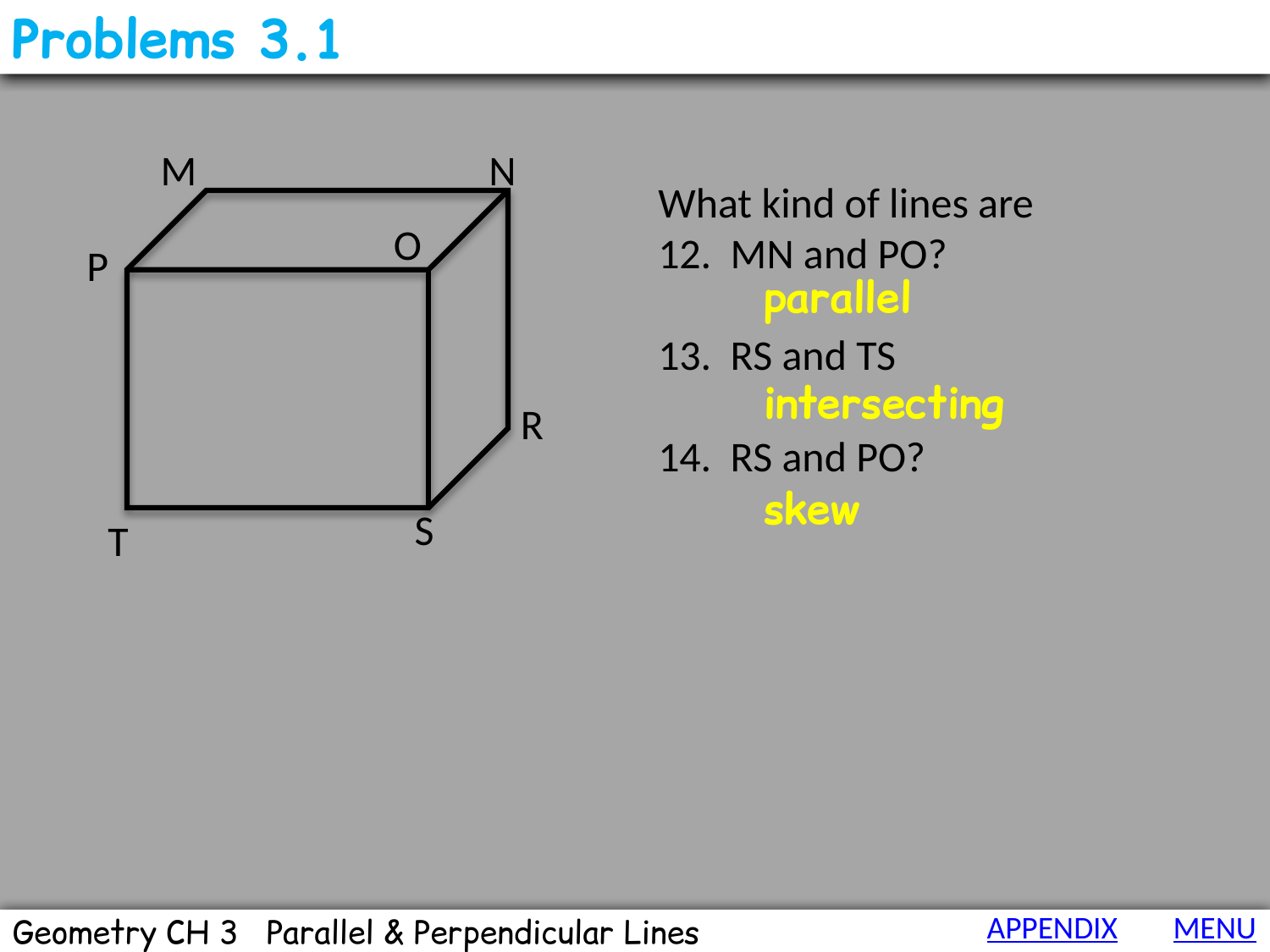

Problems 3.1
M
N
What kind of lines are
12.  MN and PO?

13.  RS and TS

14.  RS and PO?

O
P
parallel
intersecting
R
skew
S
T
APPENDIX
MENU
Geometry CH 3	Parallel & Perpendicular Lines